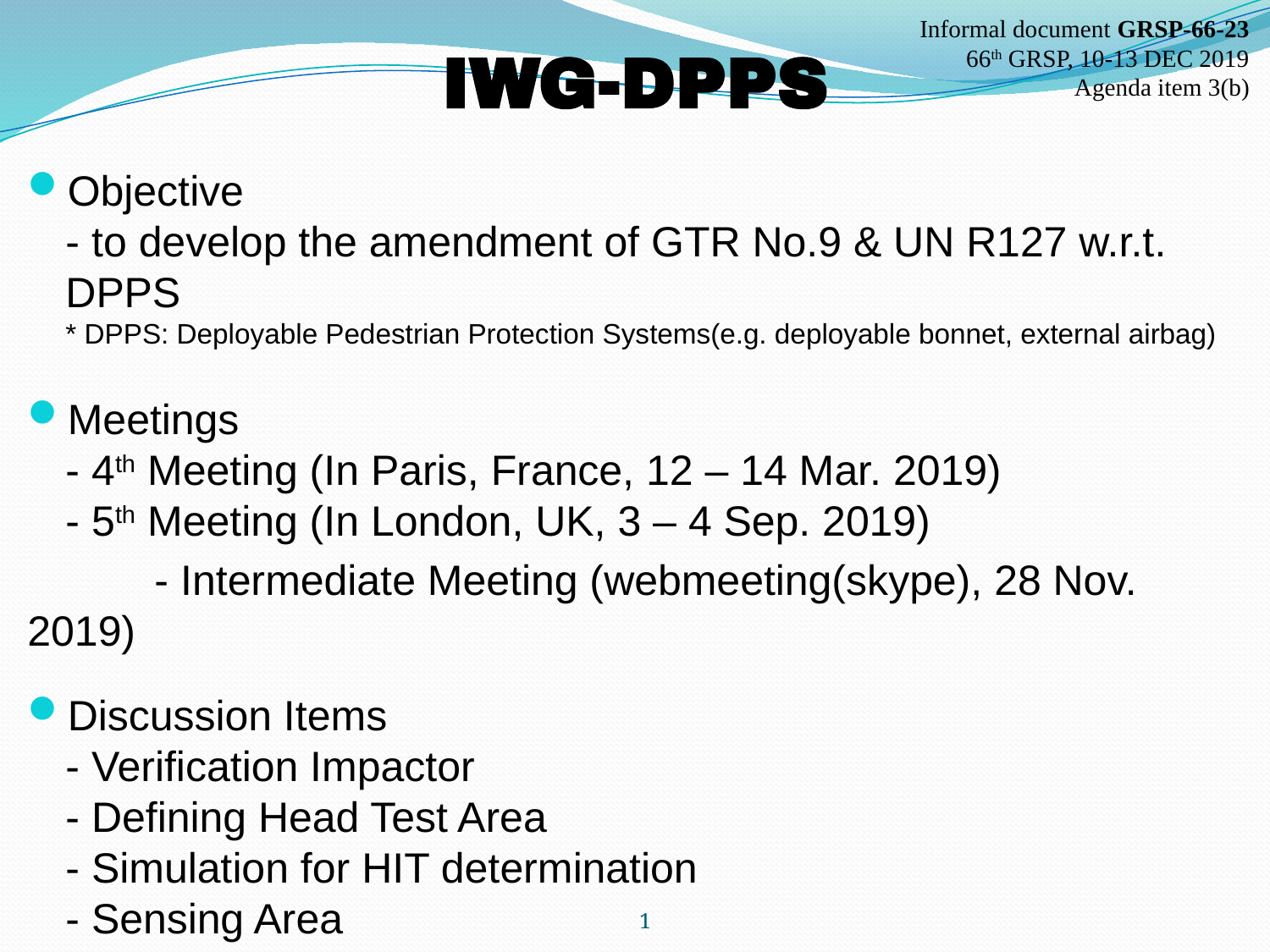

# IWG-DPPS
Informal document GRSP-66-23
66th GRSP, 10-13 DEC 2019
Agenda item 3(b)
Objective
- to develop the amendment of GTR No.9 & UN R127 w.r.t. DPPS
* DPPS: Deployable Pedestrian Protection Systems(e.g. deployable bonnet, external airbag)
Meetings
- 4th Meeting (In Paris, France, 12 – 14 Mar. 2019)
- 5th Meeting (In London, UK, 3 – 4 Sep. 2019)
	- Intermediate Meeting (webmeeting(skype), 28 Nov. 2019)
Discussion Items
- Verification Impactor
- Defining Head Test Area
- Simulation for HIT determination
- Sensing Area
- Drafting the Amendment
1